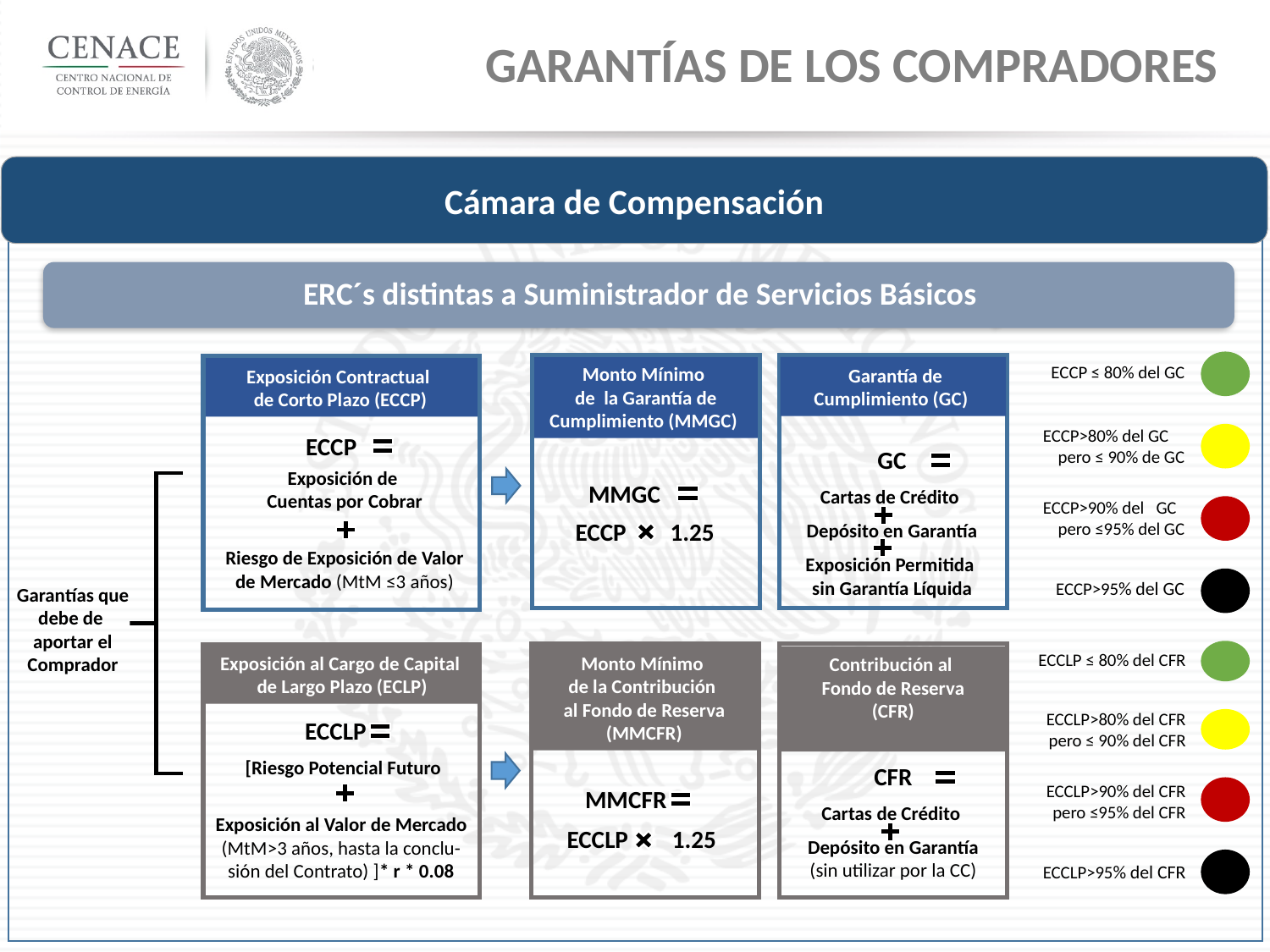

Garantías de los Compradores
Cámara de Compensación

ERC´s distintas a Suministrador de Servicios Básicos

ECCP ≤ 80% del GC

ECCP>80% del GC     pero ≤ 90% de GC

ECCP>90% del   GC   pero ≤95% del GC

ECCP>95% del GC

Monto Mínimo
de  la Garantía de Cumplimiento (MMGC)

 Garantía de Cumplimiento (GC)
Exposición Contractual
de Corto Plazo (ECCP)
Exposición de
Cuentas por Cobrar
Riesgo de Exposición de Valor de Mercado (MtM ≤3 años)

            ECCP

GC

Cartas de Crédito

Depósito en Garantía

Exposición Permitida
sin Garantía Líquida

         MMGC

ECCP        1.25

Garantías que debe de
aportar el Comprador

ECCLP ≤ 80% del CFR

ECCLP>80% del CFR pero ≤ 90% del CFR

ECCLP>90% del CFR pero ≤95% del CFR

ECCLP>95% del CFR

Exposición al Cargo de Capital
de Largo Plazo (ECLP)
Monto Mínimo
de la Contribución
al Fondo de Reserva
(MMCFR)
Contribución al
Fondo de Reserva
(CFR)

            ECCLP

[Riesgo Potencial Futuro
Exposición al Valor de Mercado (MtM>3 años, hasta la conclu-
sión del Contrato) ]* r * 0.08

CFR

Cartas de Crédito

Depósito en Garantía
(sin utilizar por la CC)

         MMCFR

ECCLP        1.25

31